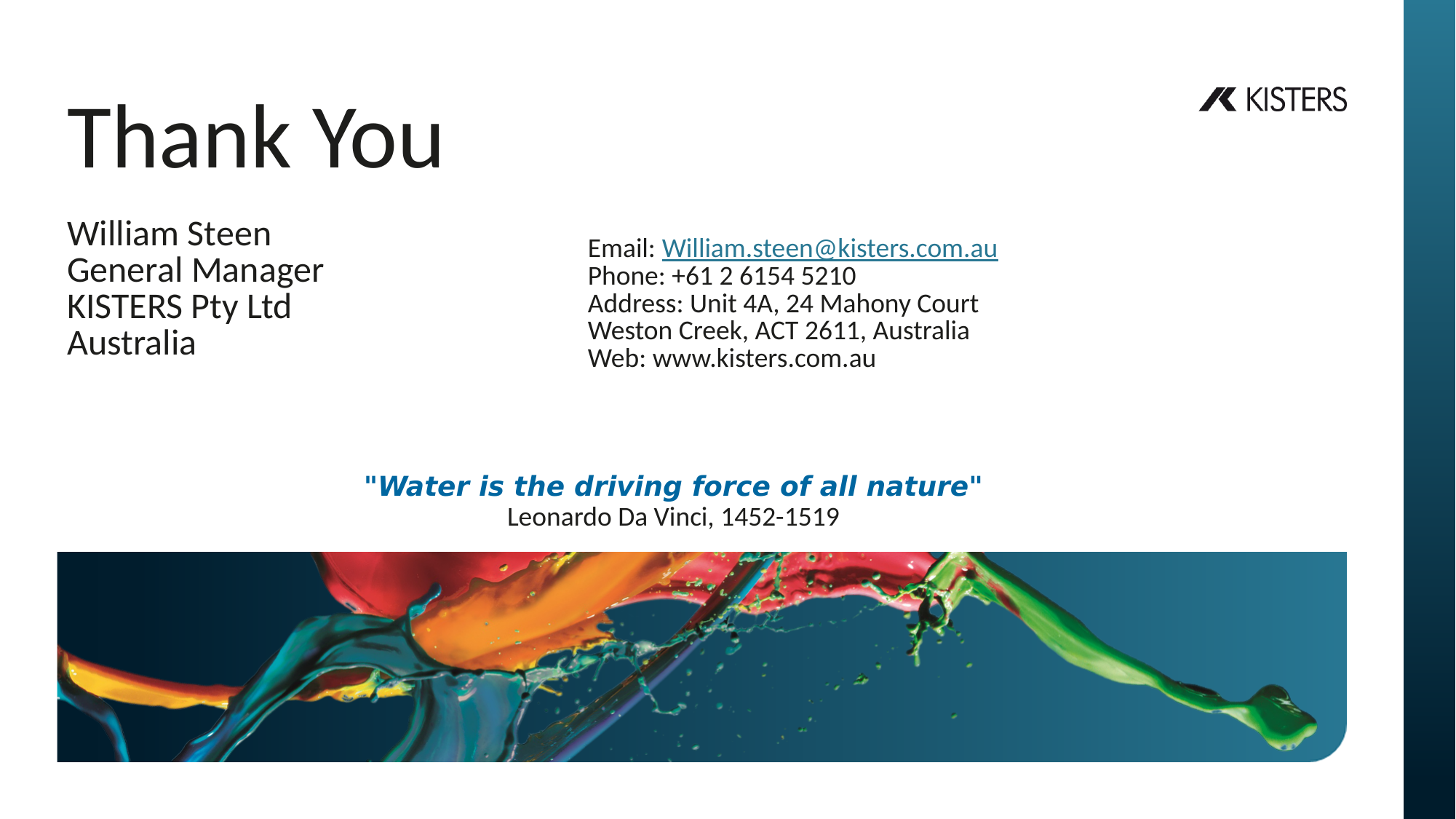

| Thank You William Steen General Manager KISTERS Pty Ltd Australia | Email: William.steen@kisters.com.au Phone: +61 2 6154 5210 Address: Unit 4A, 24 Mahony Court Weston Creek, ACT 2611, Australia Web: www.kisters.com.au |
| --- | --- |
"Water is the driving force of all nature"
Leonardo Da Vinci, 1452-1519